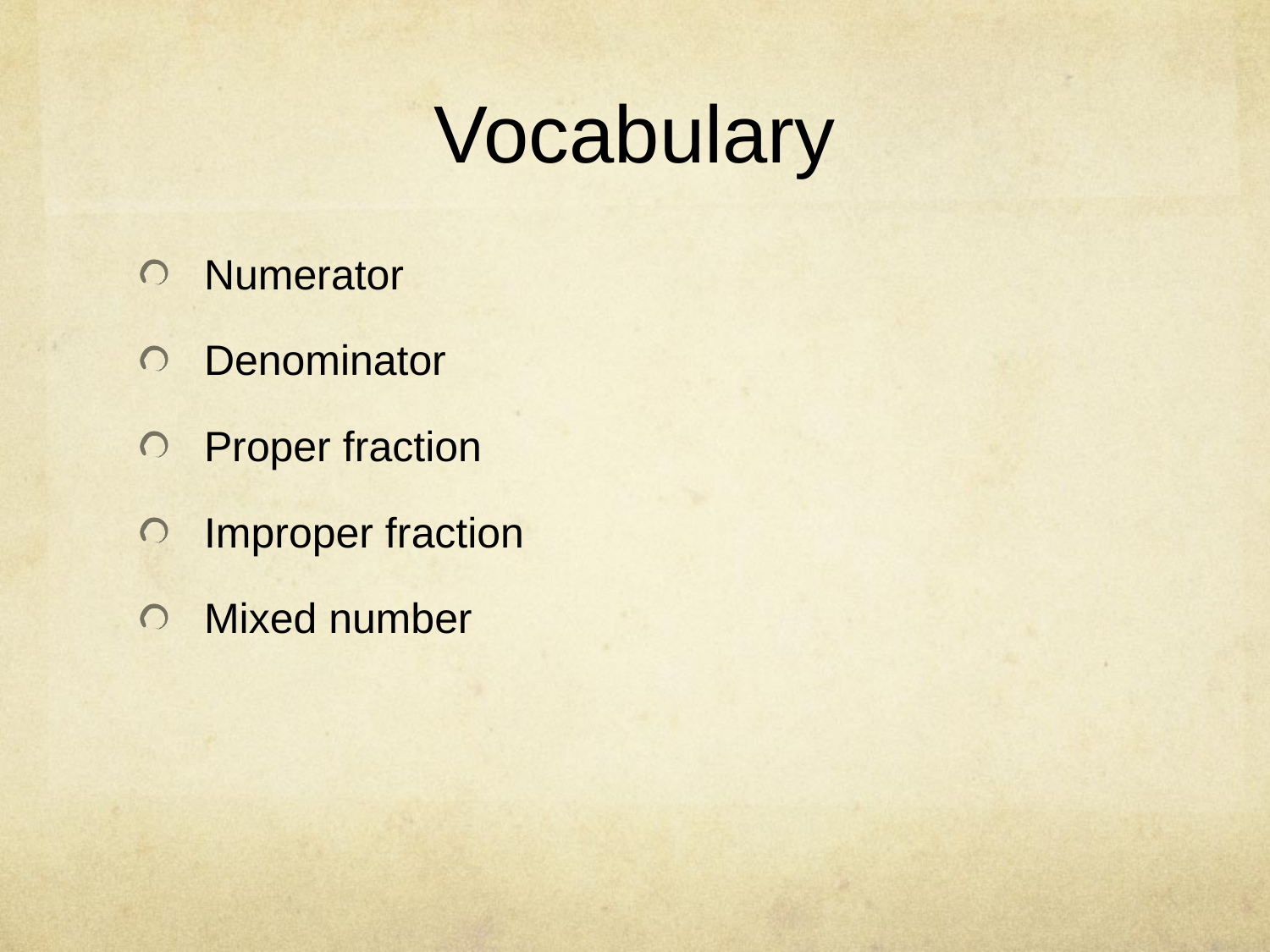

# Vocabulary
Numerator
Denominator
Proper fraction
Improper fraction
Mixed number